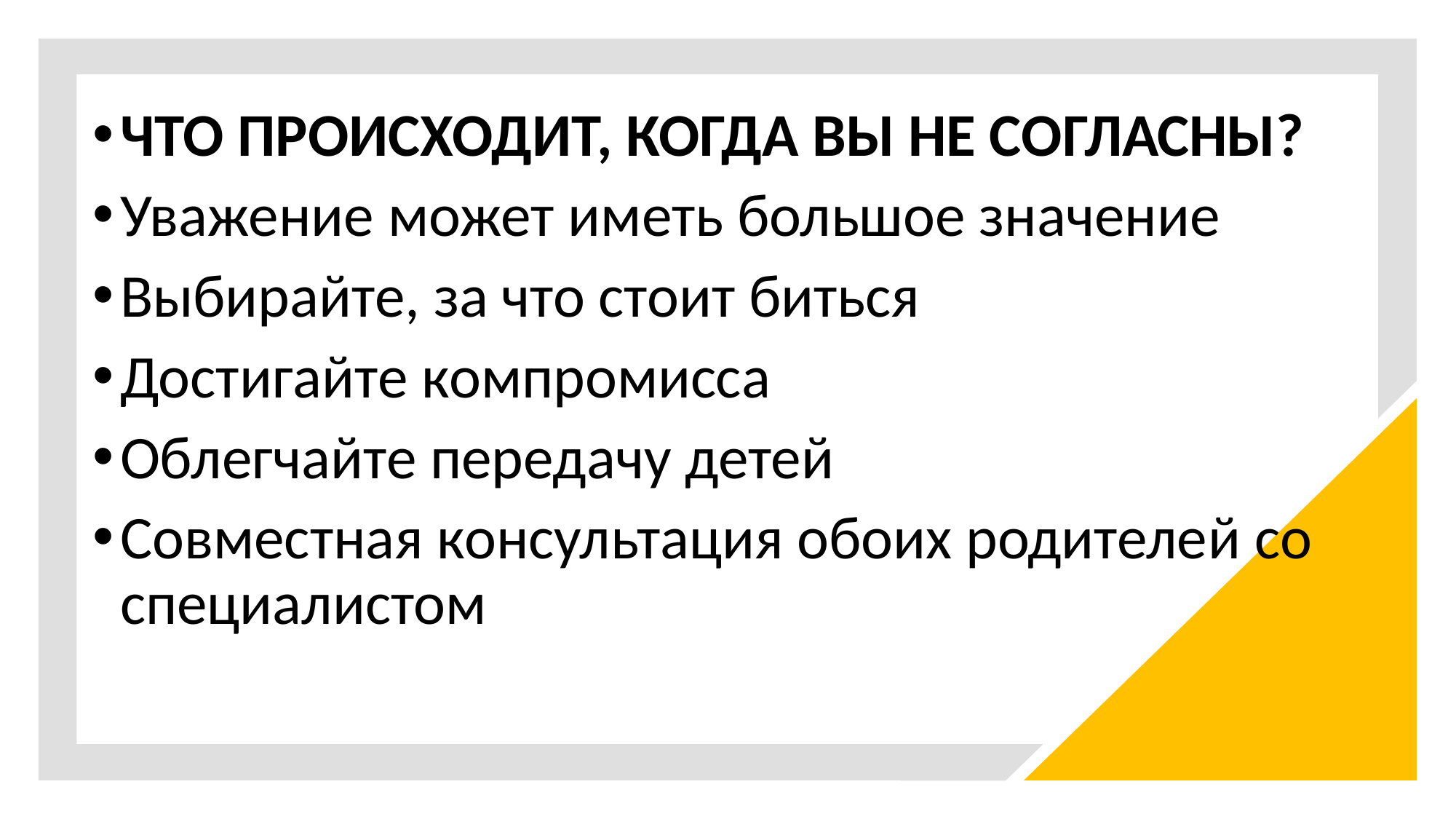

ЧТО ПРОИСХОДИТ, КОГДА ВЫ НЕ СОГЛАСНЫ?
Уважение может иметь большое значение
Выбирайте, за что стоит биться
Достигайте компромисса
Облегчайте передачу детей
Совместная консультация обоих родителей со специалистом